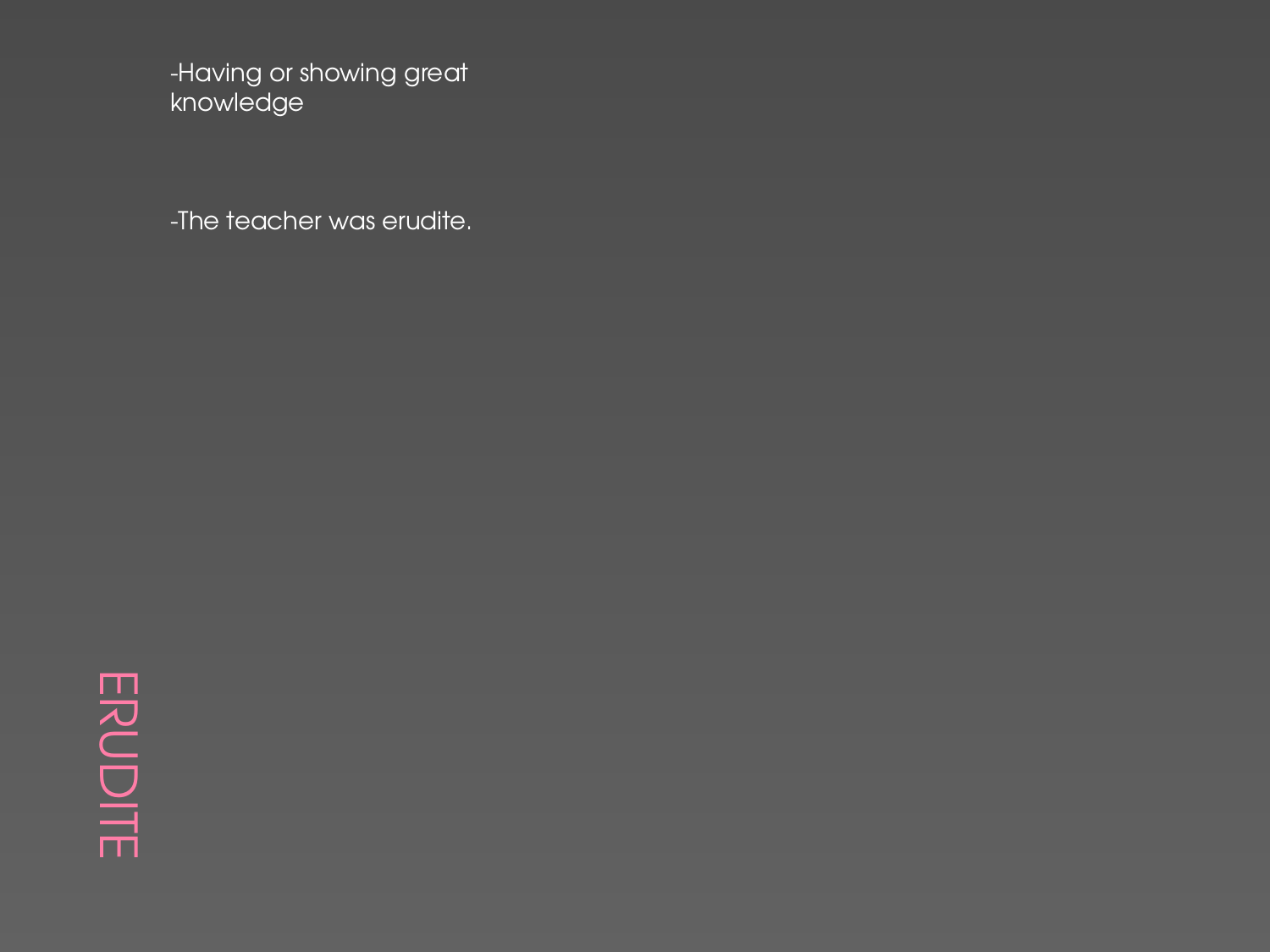

# Erudite
-Having or showing great knowledge

-The teacher was erudite.